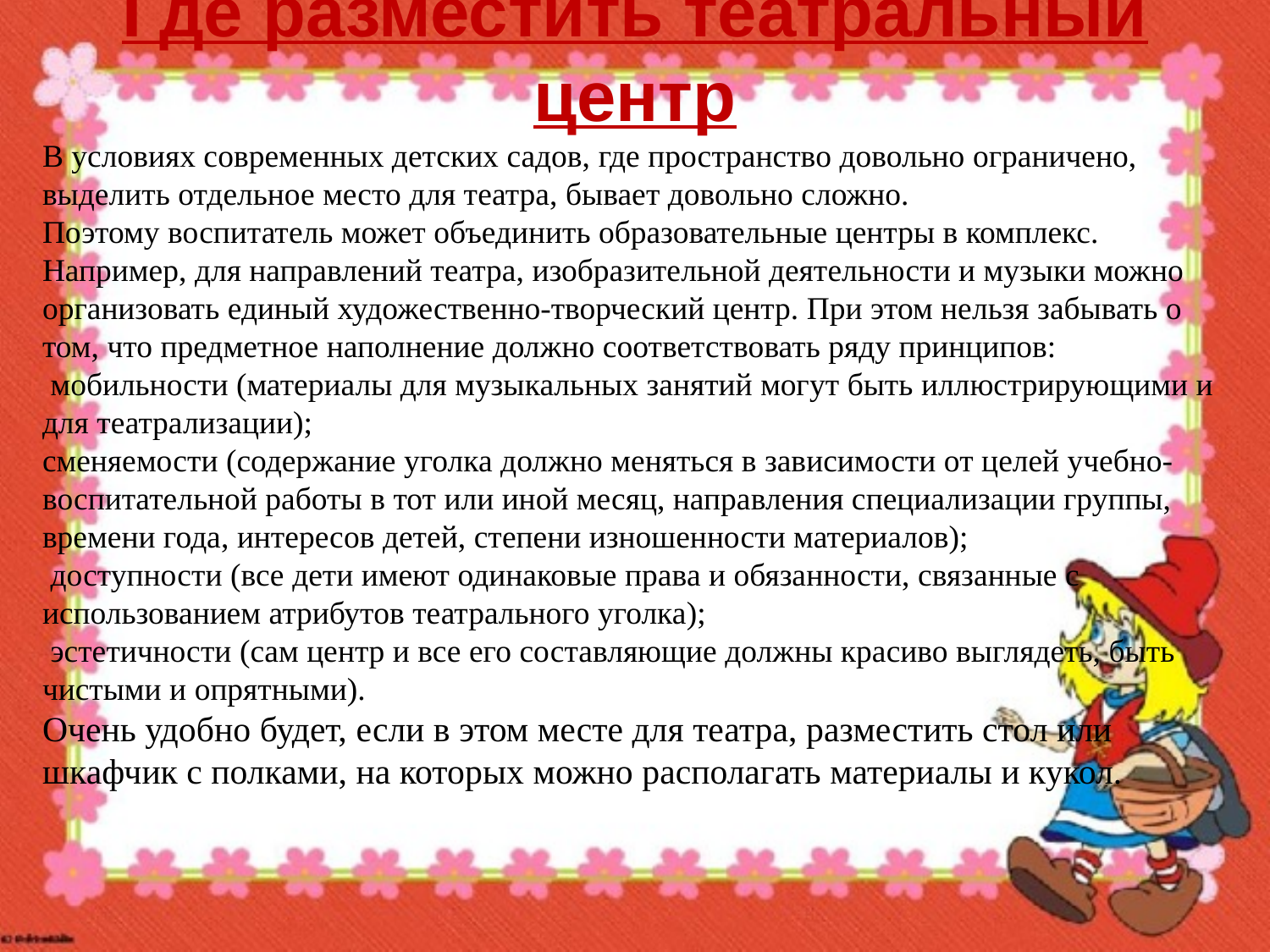

Где разместить театральный центр
В условиях современных детских садов, где пространство довольно ограничено, выделить отдельное место для театра, бывает довольно сложно.
Поэтому воспитатель может объединить образовательные центры в комплекс.
Например, для направлений театра, изобразительной деятельности и музыки можно организовать единый художественно-творческий центр. При этом нельзя забывать о том, что предметное наполнение должно соответствовать ряду принципов:
 мобильности (материалы для музыкальных занятий могут быть иллюстрирующими и для театрализации);
сменяемости (содержание уголка должно меняться в зависимости от целей учебно-воспитательной работы в тот или иной месяц, направления специализации группы, времени года, интересов детей, степени изношенности материалов);
 доступности (все дети имеют одинаковые права и обязанности, связанные с использованием атрибутов театрального уголка);
 эстетичности (сам центр и все его составляющие должны красиво выглядеть, быть чистыми и опрятными).
Очень удобно будет, если в этом месте для театра, разместить стол или шкафчик с полками, на которых можно располагать материалы и кукол.